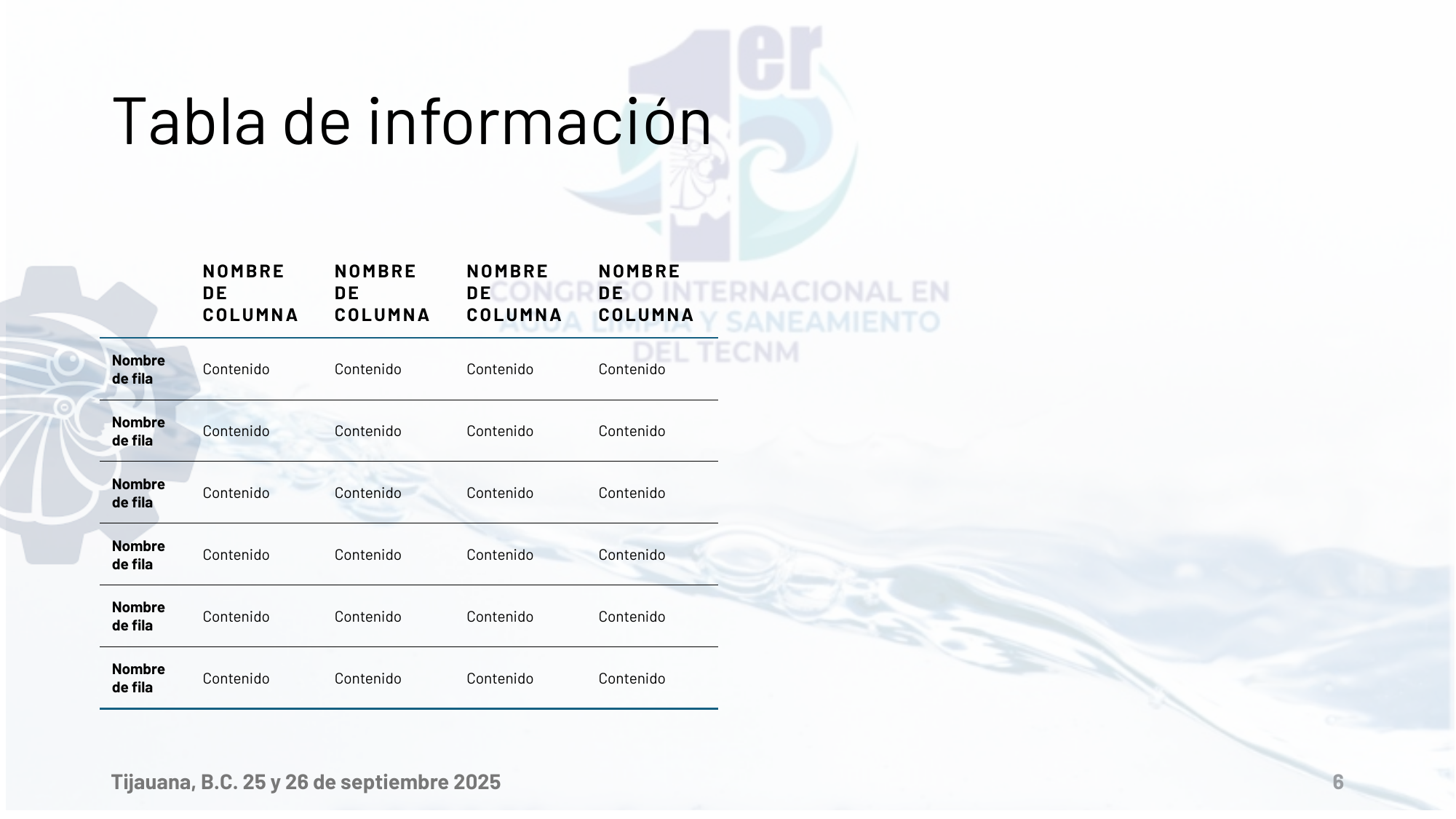

# Tabla de información

|  | Nombre de columna | Nombre de columna | Nombre de columna | Nombre de columna |
| --- | --- | --- | --- | --- |
| Nombre de fila | Contenido | Contenido | Contenido | Contenido |
| Nombre de fila | Contenido | Contenido | Contenido | Contenido |
| Nombre de fila | Contenido | Contenido | Contenido | Contenido |
| Nombre de fila | Contenido | Contenido | Contenido | Contenido |
| Nombre de fila | Contenido | Contenido | Contenido | Contenido |
| Nombre de fila | Contenido | Contenido | Contenido | Contenido |
Tijauana, B.C. 25 y 26 de septiembre 2025
6